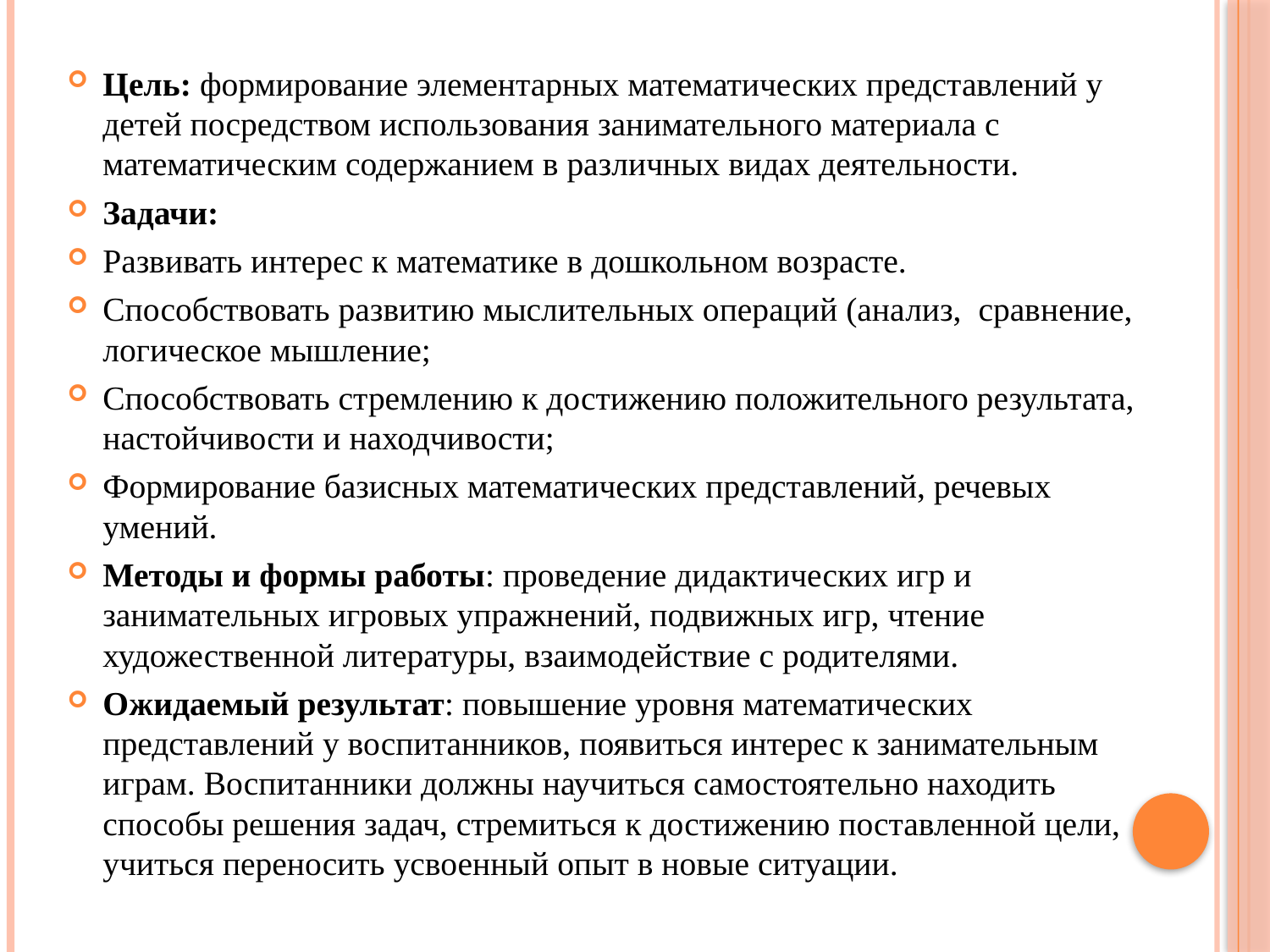

Цель: формирование элементарных математических представлений у детей посредством использования занимательного материала с математическим содержанием в различных видах деятельности.
Задачи:
Развивать интерес к математике в дошкольном возрасте.
Способствовать развитию мыслительных операций (анализ,  сравнение, логическое мышление;
Способствовать стремлению к достижению положительного результата, настойчивости и находчивости;
Формирование базисных математических представлений, речевых умений.
Методы и формы работы: проведение дидактических игр и занимательных игровых упражнений, подвижных игр, чтение художественной литературы, взаимодействие с родителями.
Ожидаемый результат: повышение уровня математических представлений у воспитанников, появиться интерес к занимательным играм. Воспитанники должны научиться самостоятельно находить способы решения задач, стремиться к достижению поставленной цели, учиться переносить усвоенный опыт в новые ситуации.